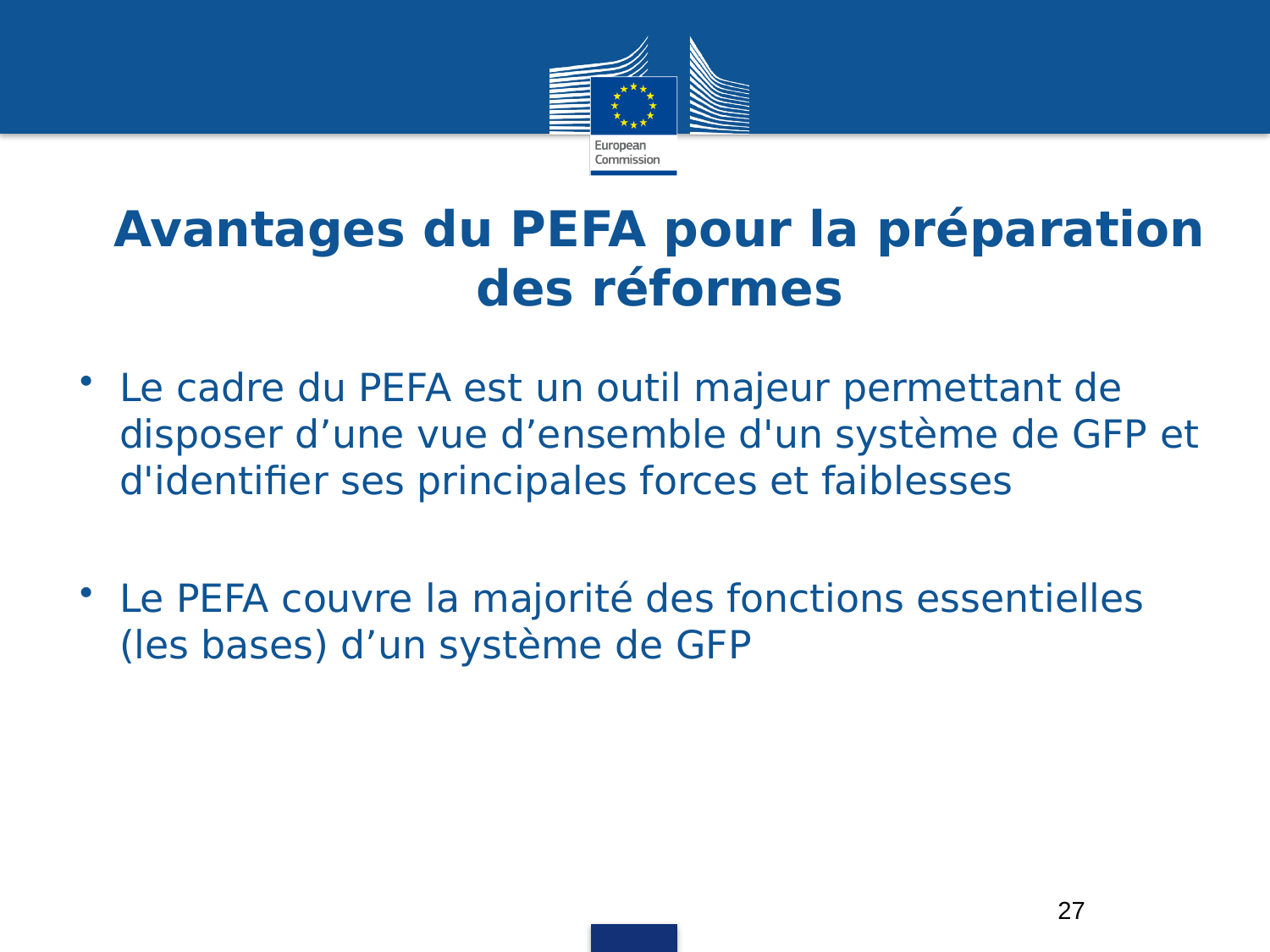

# Avantages du PEFA pour la préparation des réformes
Le cadre du PEFA est un outil majeur permettant de disposer d’une vue d’ensemble d'un système de GFP et d'identifier ses principales forces et faiblesses

Le PEFA couvre la majorité des fonctions essentielles (les bases) d’un système de GFP
27